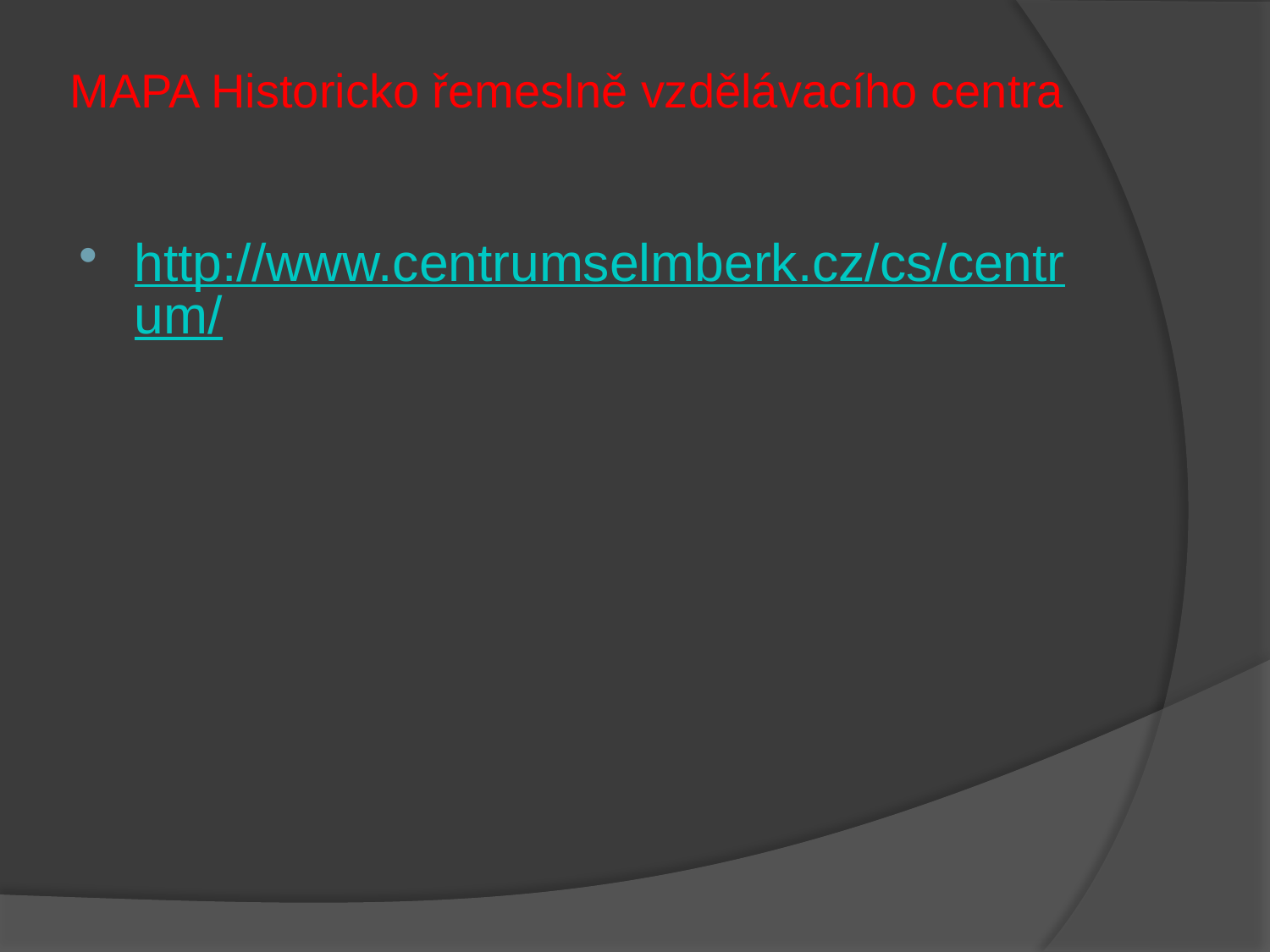

# MAPA Historicko řemeslně vzdělávacího centra
http://www.centrumselmberk.cz/cs/centrum/